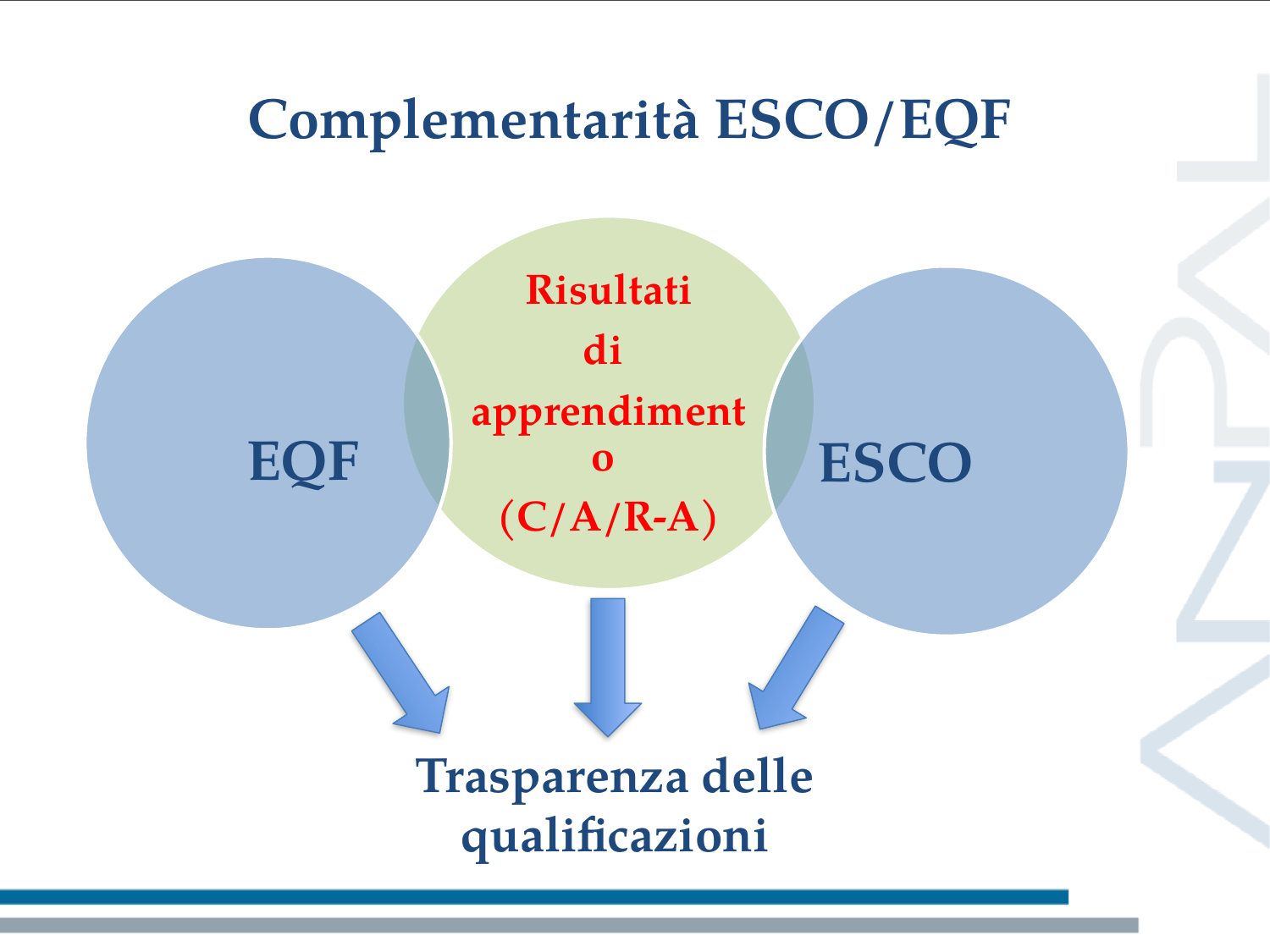

Complementarità ESCO/EQF

Risultati
di
apprendimento
(C/A/R-A)
ESCO
    EQF

Trasparenza delle qualificazioni